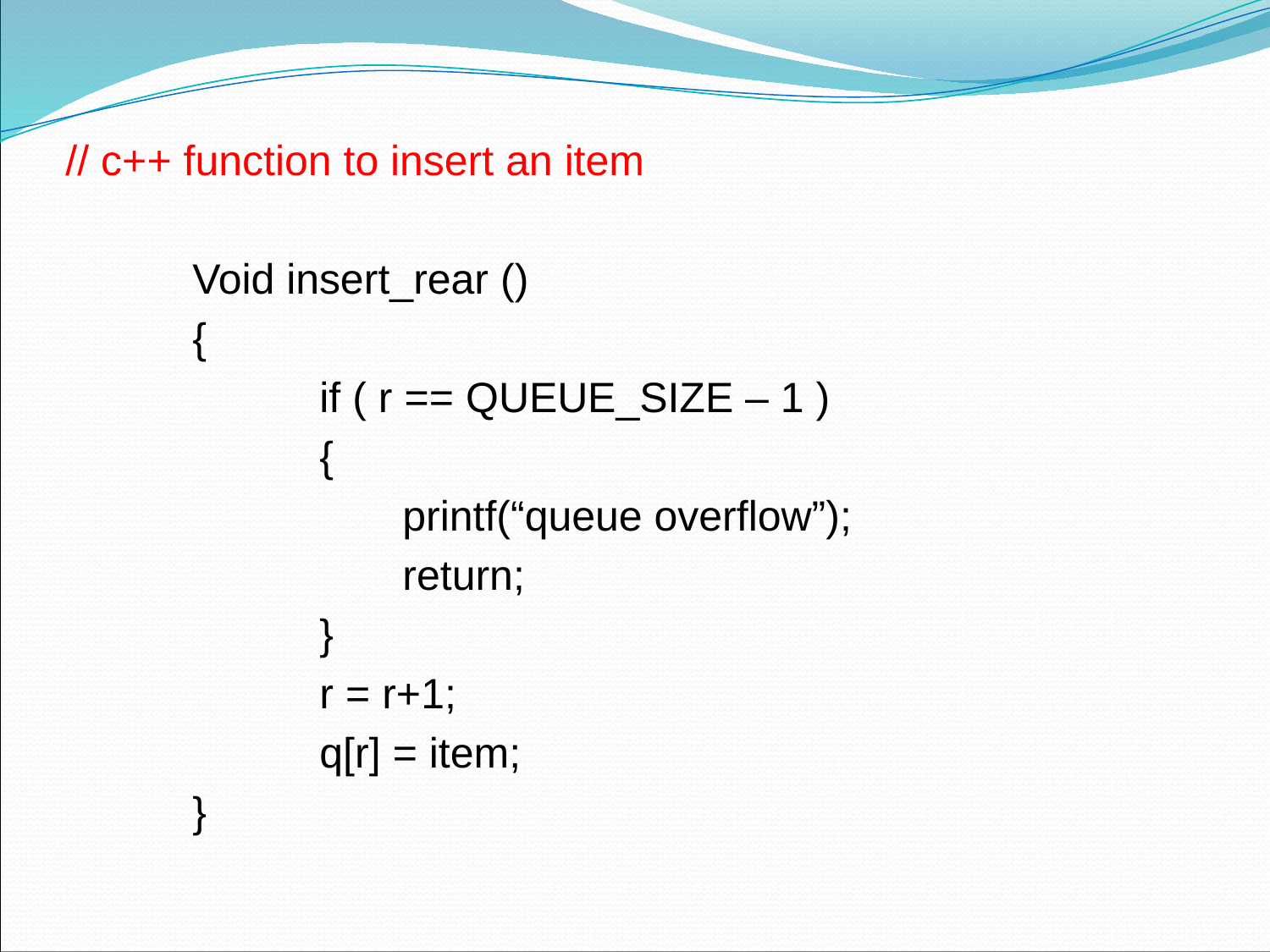

// c++ function to insert an item

	Void insert_rear ()
	{
		if ( r == QUEUE_SIZE – 1 )
		{
		       printf(“queue overflow”);
		       return;
		}
		r = r+1;
		q[r] = item;
	}